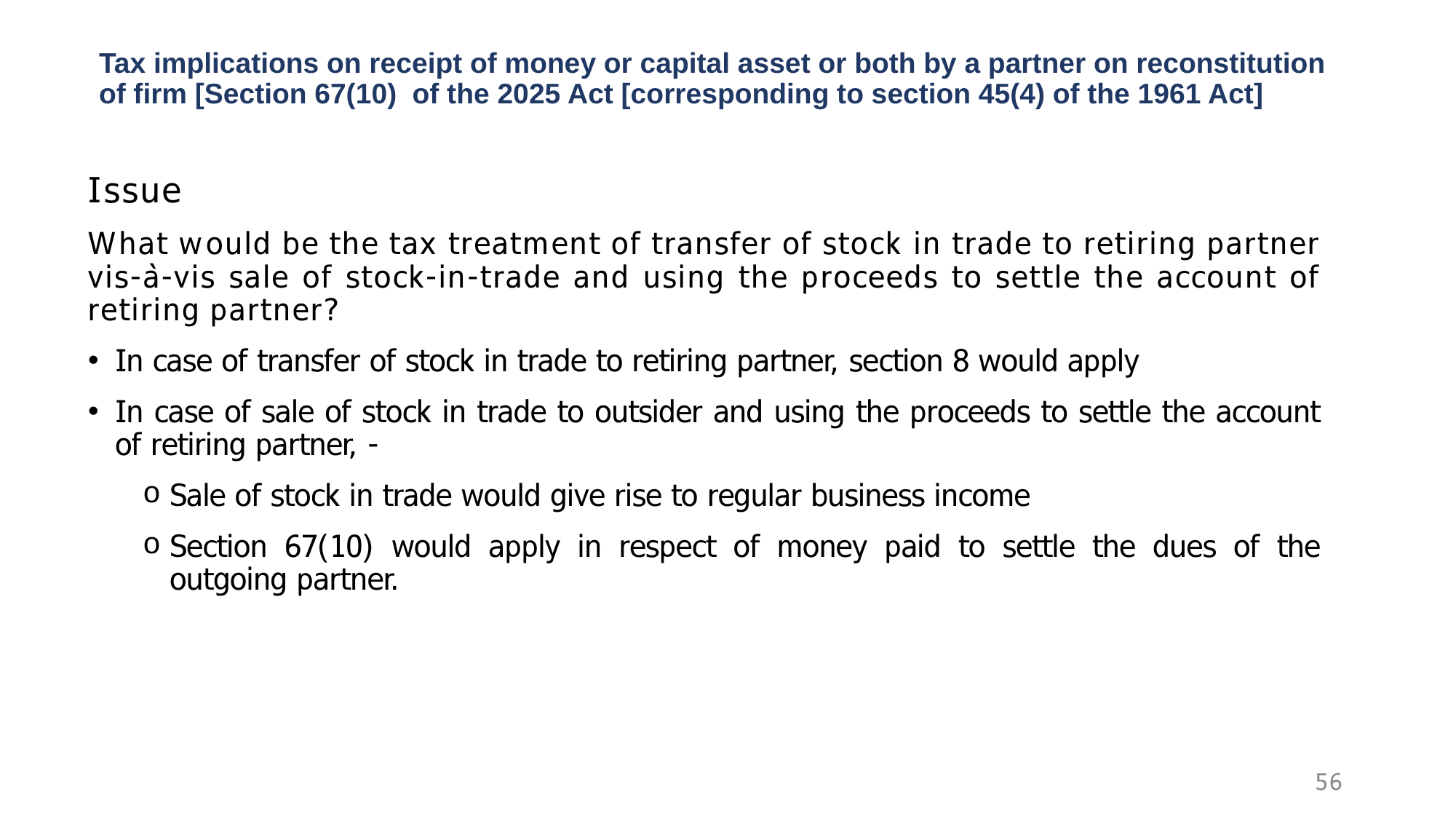

# Tax implications on receipt of money or capital asset or both by a partner on reconstitution of firm [Section 67(10)  of the 2025 Act [corresponding to section 45(4) of the 1961 Act]
Issue
What would be the tax treatment of transfer of stock in trade to retiring partner vis-à-vis sale of stock-in-trade and using the proceeds to settle the account of retiring partner?
In case of transfer of stock in trade to retiring partner, section 8 would apply
In case of sale of stock in trade to outsider and using the proceeds to settle the account of retiring partner, -
Sale of stock in trade would give rise to regular business income
Section 67(10) would apply in respect of money paid to settle the dues of the outgoing partner.

56